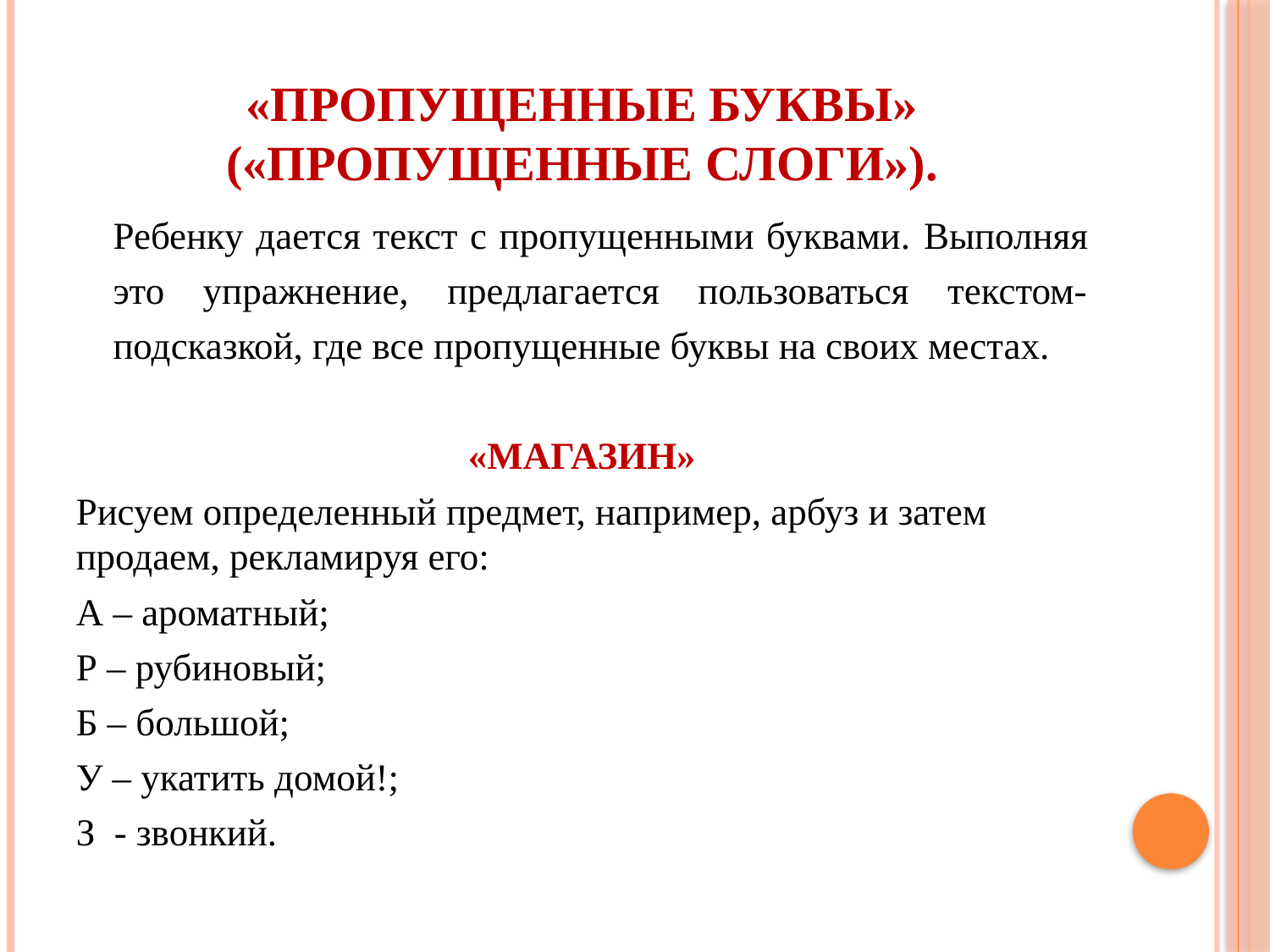

# «Пропущенные буквы» («Пропущенные слоги»).
Ребенку дается текст с пропущенными буквами. Выполняя это упражнение, предлагается пользоваться текстом-подсказкой, где все пропущенные буквы на своих местах.

«МАГАЗИН»
Рисуем определенный предмет, например, арбуз и затем продаем, рекламируя его:
А – ароматный;
Р – рубиновый;
Б – большой;
У – укатить домой!;
З  - звонкий.